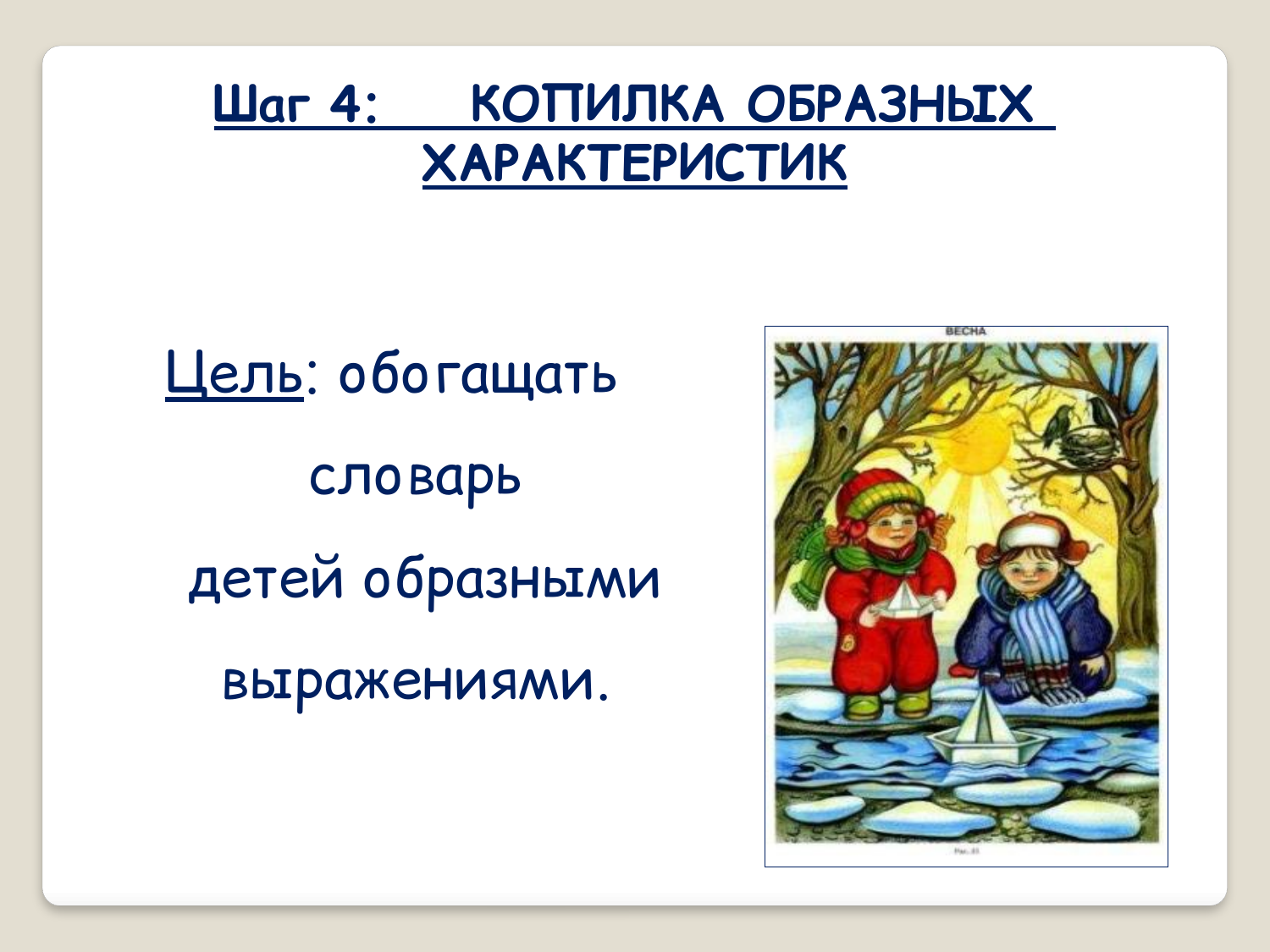

Шаг 4:      КОПИЛКА ОБРАЗНЫХ  ХАРАКТЕРИСТИК

Цель: обогащать словарь
    детей образными выражениями.